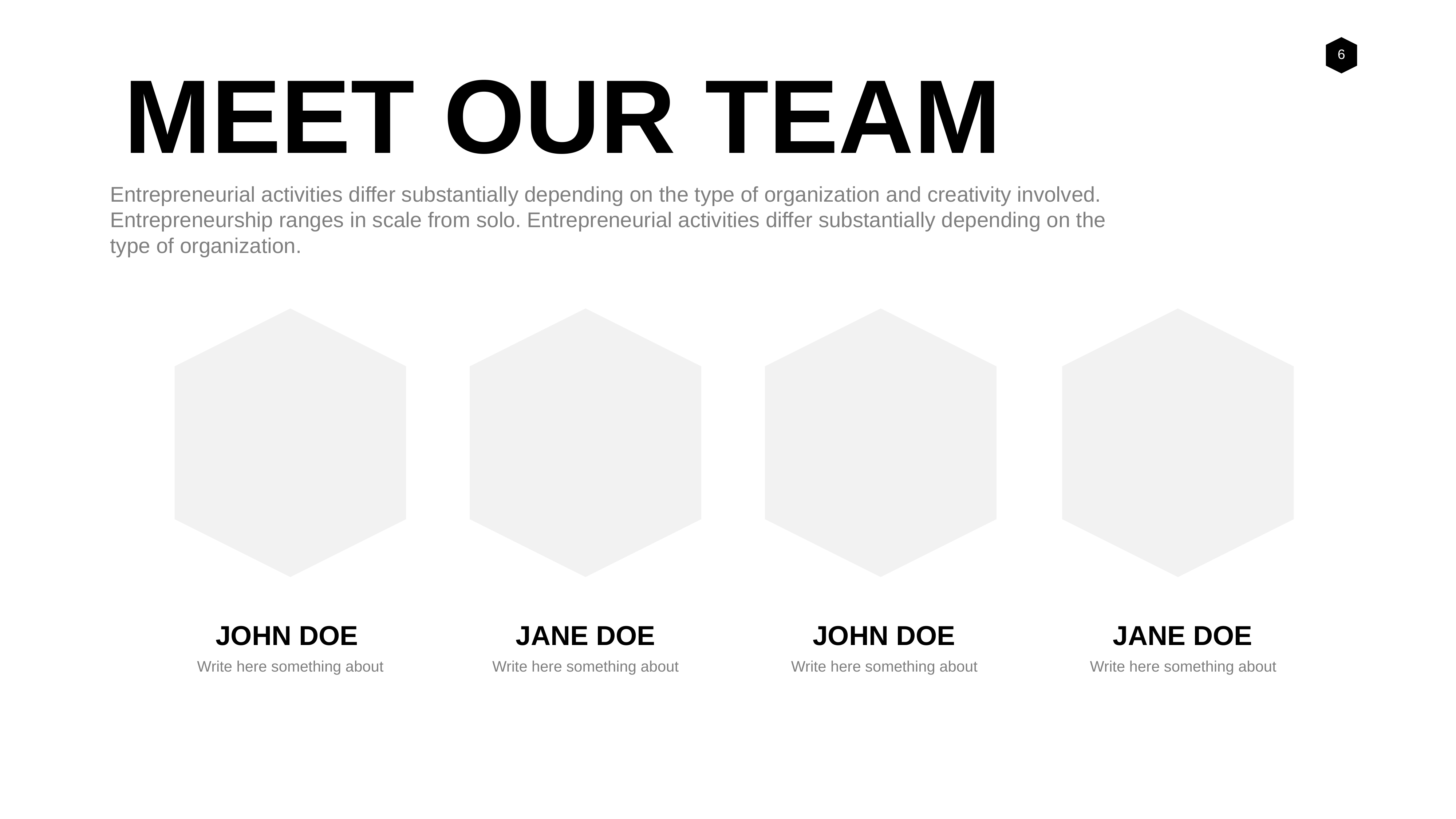

MEET OUR TEAM
Entrepreneurial activities differ substantially depending on the type of organization and creativity involved. Entrepreneurship ranges in scale from solo. Entrepreneurial activities differ substantially depending on the type of organization.

JOHN DOE
JANE DOE
JOHN DOE
JANE DOE
Write here something about
Write here something about
Write here something about
Write here something about